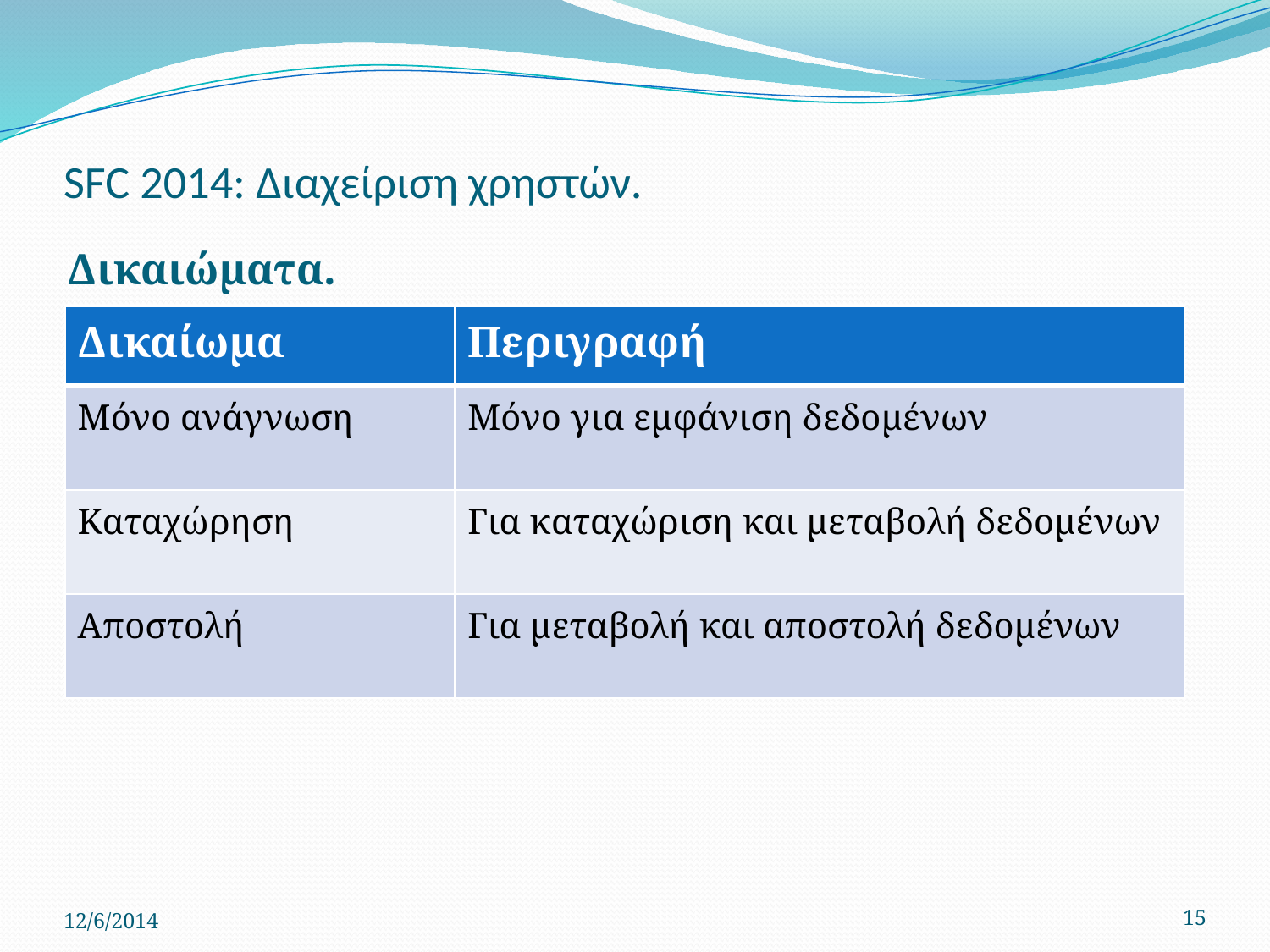

# SFC 2014: Διαχείριση χρηστών.
Δικαιώματα.
| Δικαίωμα | Περιγραφή |
| --- | --- |
| Μόνο ανάγνωση | Μόνο για εμφάνιση δεδομένων |
| Καταχώρηση | Για καταχώριση και μεταβολή δεδομένων |
| Αποστολή | Για μεταβολή και αποστολή δεδομένων |
12/6/2014
15